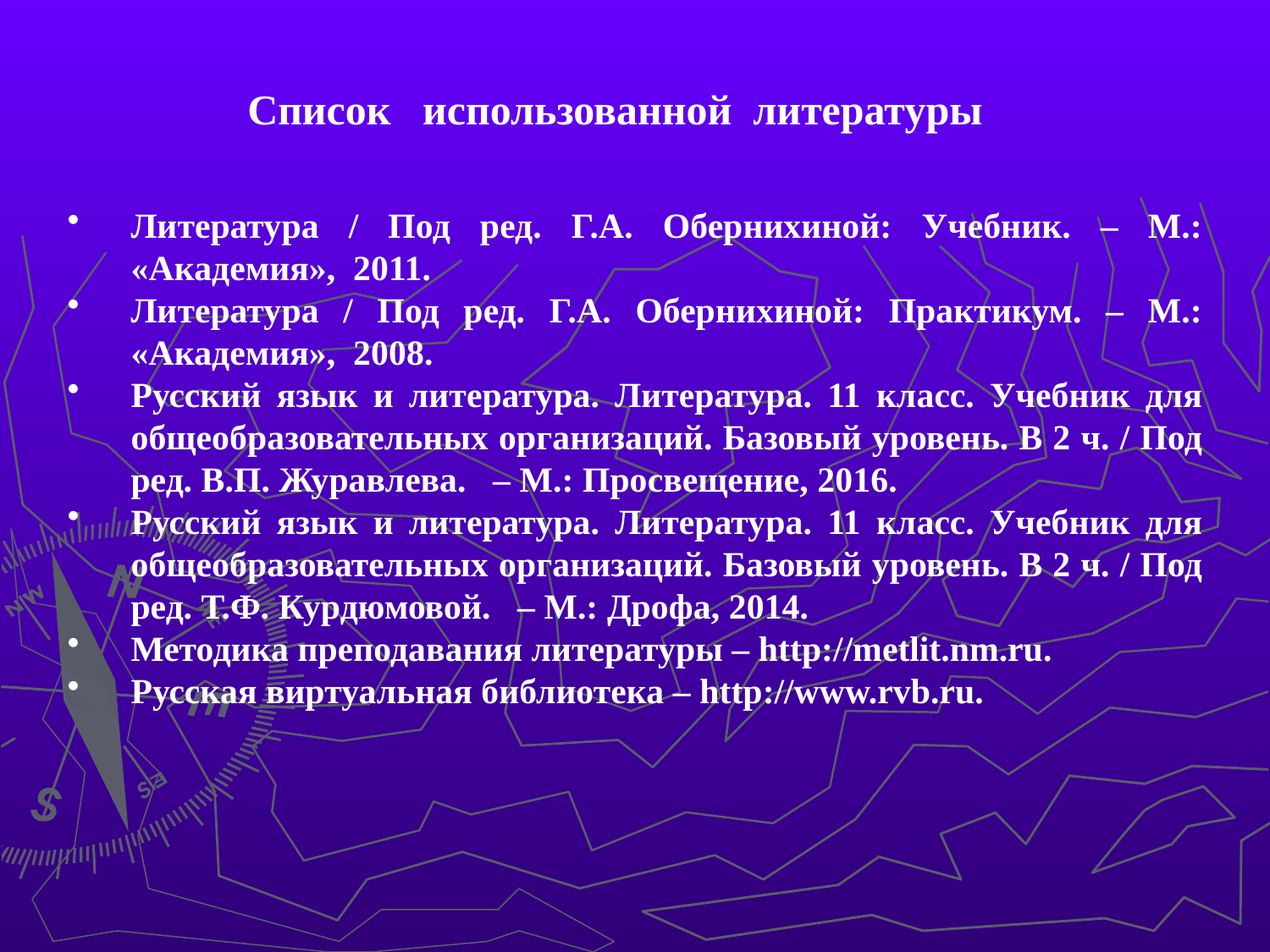

Список   использованной  литературы
Литература / Под ред. Г.А. Обернихиной: Учебник. – М.: «Академия»,  2011.
Литература / Под ред. Г.А. Обернихиной: Практикум. – М.: «Академия»,  2008.
Русский язык и литература. Литература. 11 класс. Учебник для общеобразовательных организаций. Базовый уровень. В 2 ч. / Под ред. В.П. Журавлева.   – М.: Просвещение, 2016.
Русский язык и литература. Литература. 11 класс. Учебник для общеобразовательных организаций. Базовый уровень. В 2 ч. / Под ред. Т.Ф. Курдюмовой.   – М.: Дрофа, 2014.
Методика преподавания литературы – http://metlit.nm.ru.
Русская виртуальная библиотека – http://www.rvb.ru.